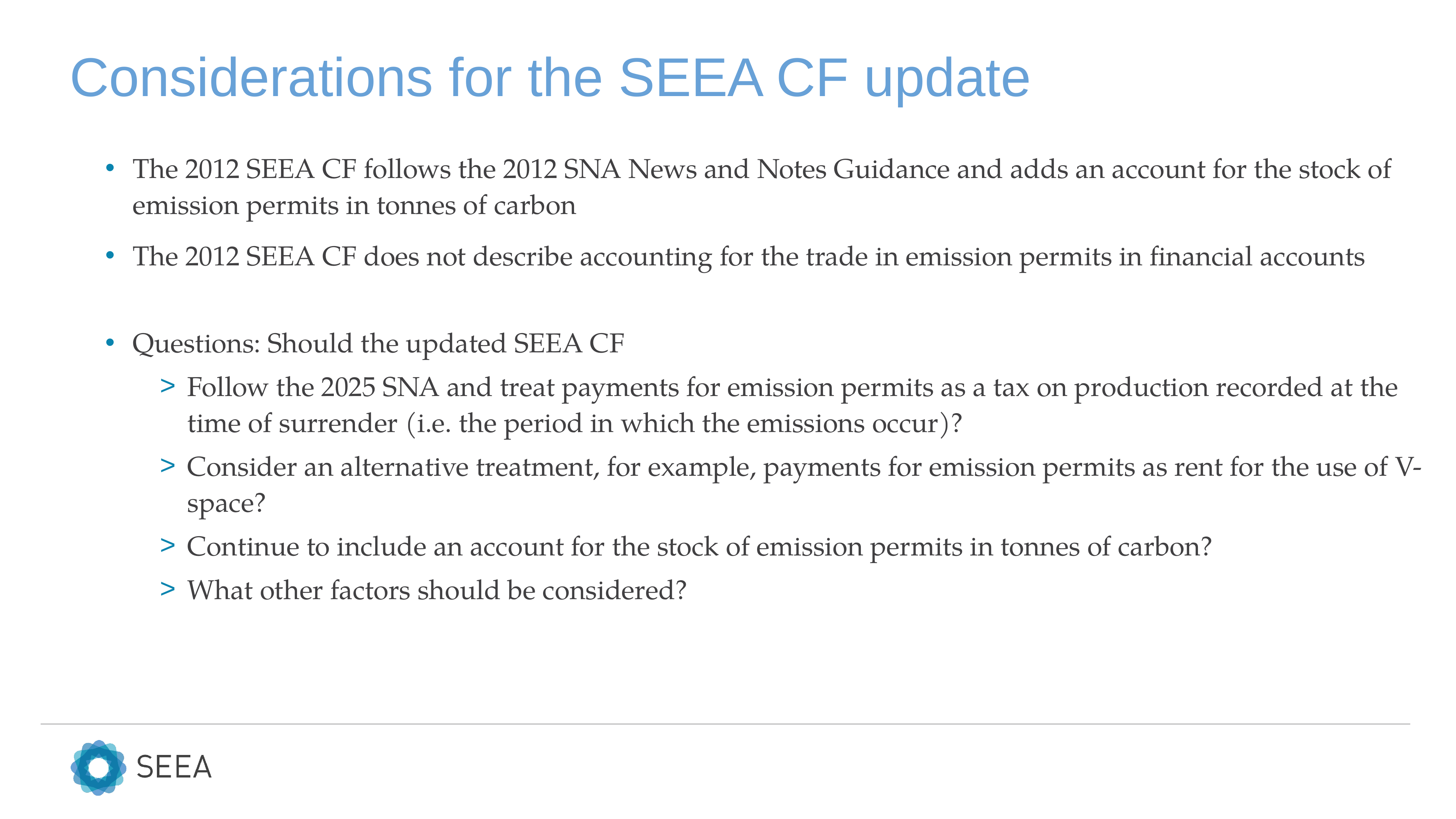

# Considerations for the SEEA CF update
The 2012 SEEA CF follows the 2012 SNA News and Notes Guidance and adds an account for the stock of emission permits in tonnes of carbon
The 2012 SEEA CF does not describe accounting for the trade in emission permits in financial accounts
Questions: Should the updated SEEA CF
Follow the 2025 SNA and treat payments for emission permits as a tax on production recorded at the time of surrender (i.e. the period in which the emissions occur)?
Consider an alternative treatment, for example, payments for emission permits as rent for the use of V-space?
Continue to include an account for the stock of emission permits in tonnes of carbon?
What other factors should be considered?